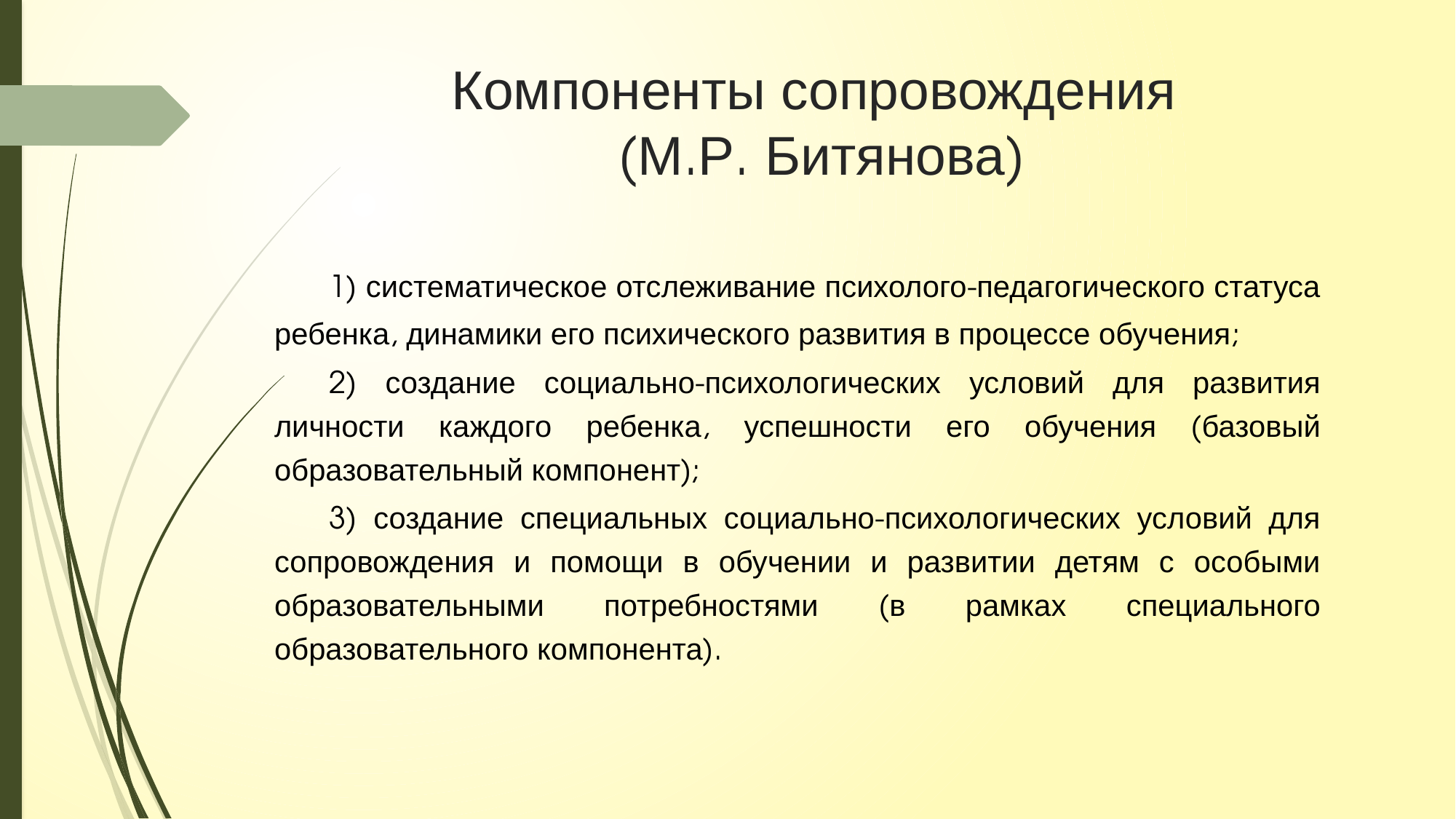

# Компоненты сопровождения (М.Р. Битянова)
1) систематическое отслеживание психолого-педагогического статуса ребенка, динамики его психического развития в процессе обучения;
2) создание социально-психологических условий для развития личности каждого ребенка, успешности его обучения (базовый образовательный компонент);
3) создание специальных социально-психологических условий для сопровождения и помощи в обучении и развитии детям с особыми образовательными потребностями (в рамках специального образовательного компонента).